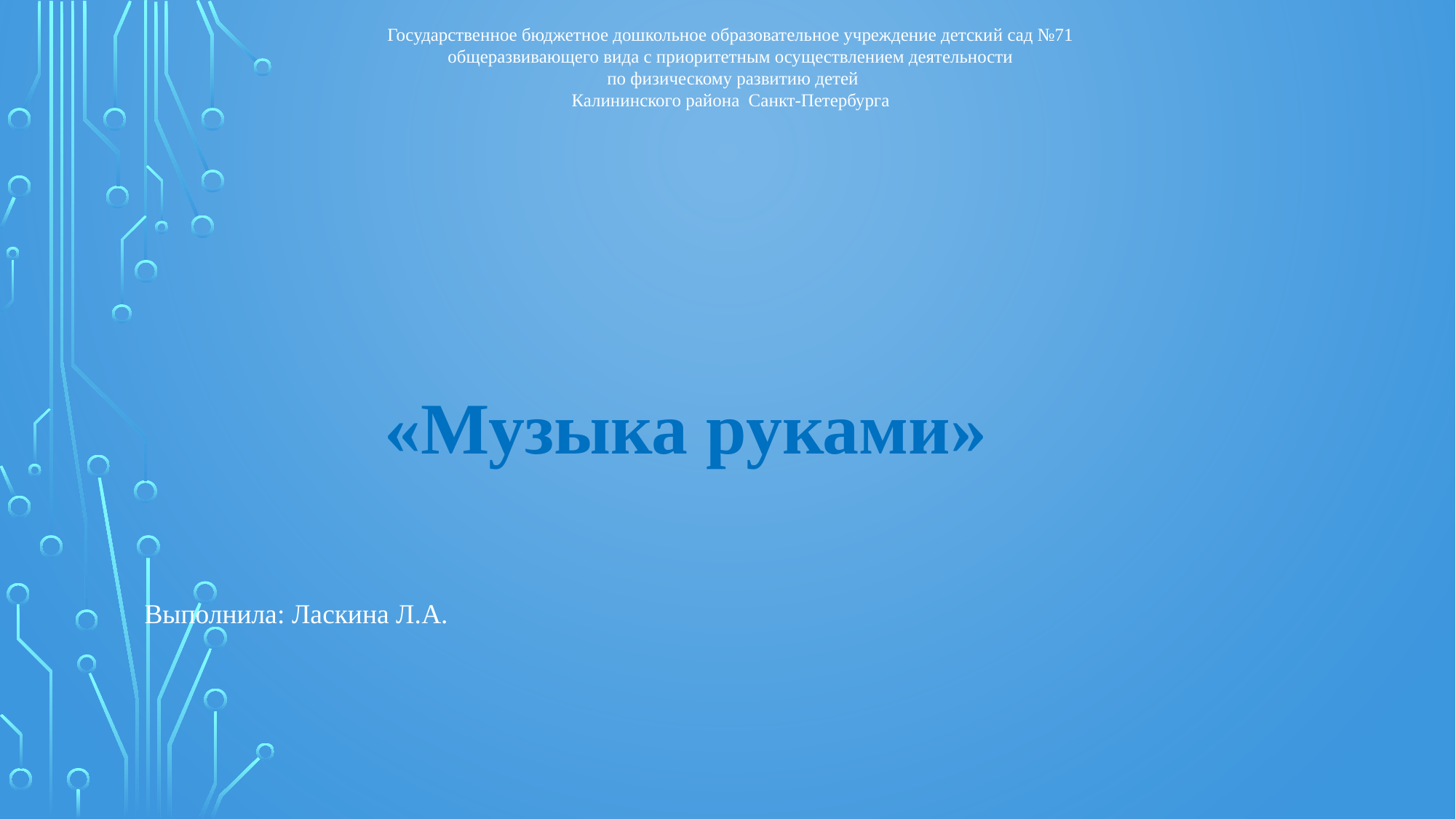

Государственное бюджетное дошкольное образовательное учреждение детский сад №71
общеразвивающего вида с приоритетным осуществлением деятельности
 по физическому развитию детей
Калининского района  Санкт-Петербурга
«Музыка руками»
 Выполнила: Ласкина Л.А.

2021